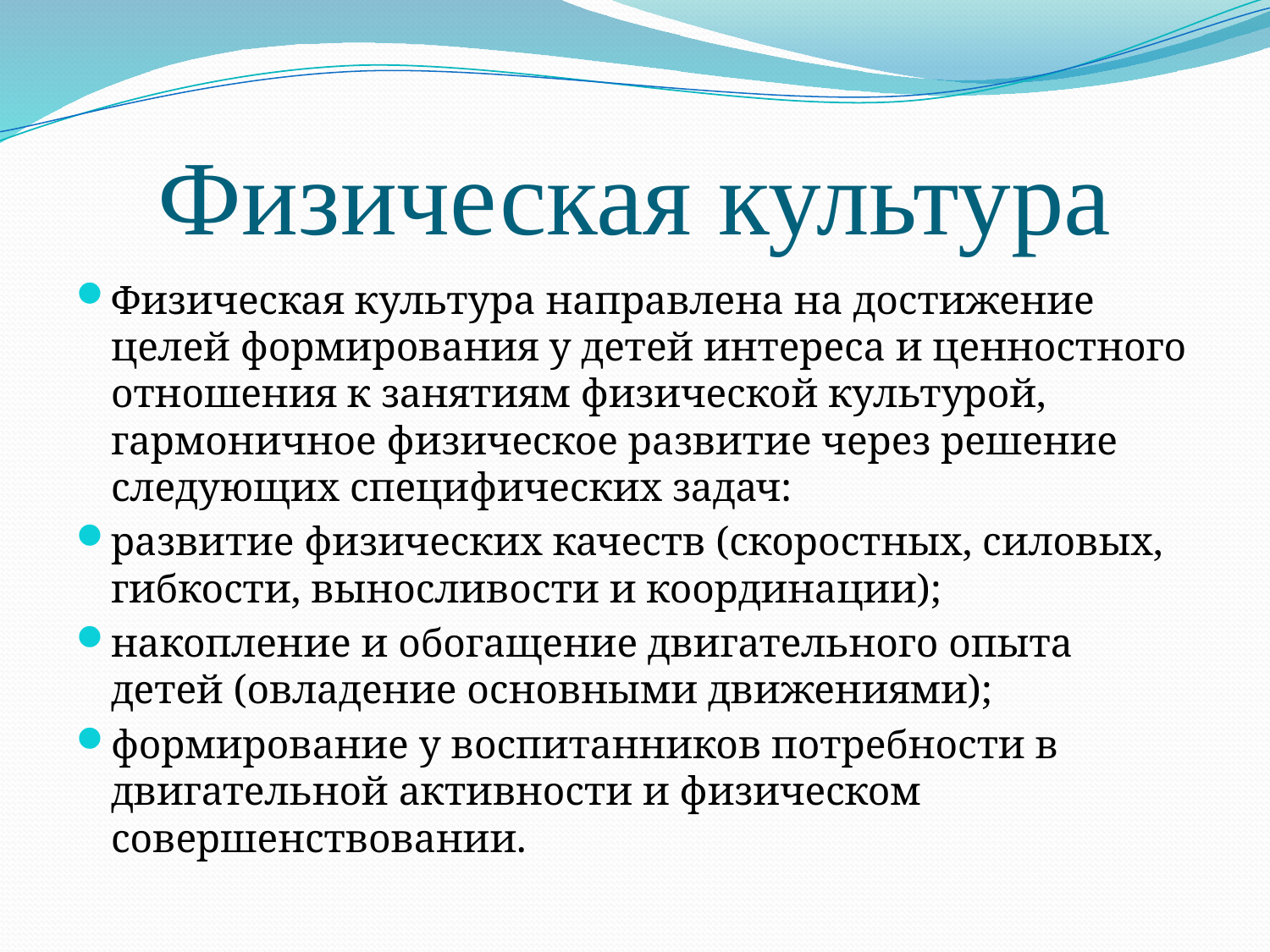

# Физическая культура
Физическая культура направлена на достижение целей формирования у детей интереса и ценностного отношения к занятиям физической культурой, гармоничное физическое развитие через решение следующих специфических задач:
развитие физических качеств (скоростных, силовых, гибкости, выносливости и координации);
накопление и обогащение двигательного опыта детей (овладение основными движениями);
формирование у воспитанников потребности в двигательной активности и физическом совершенствовании.